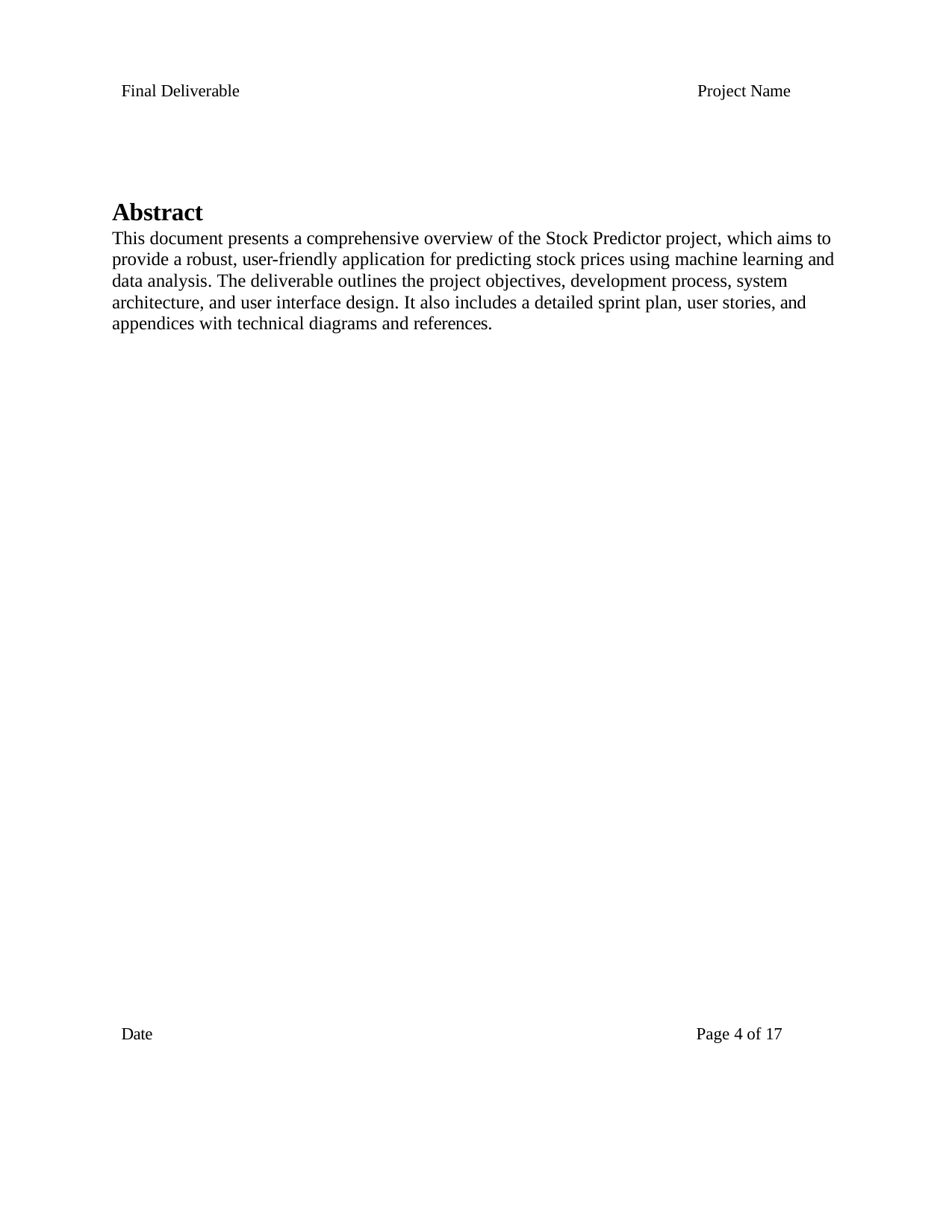

Final Deliverable
Project Name
Abstract
This document presents a comprehensive overview of the Stock Predictor project, which aims to provide a robust, user-friendly application for predicting stock prices using machine learning and data analysis. The deliverable outlines the project objectives, development process, system architecture, and user interface design. It also includes a detailed sprint plan, user stories, and
appendices with technical diagrams and references.
Date
Page 4 of 17